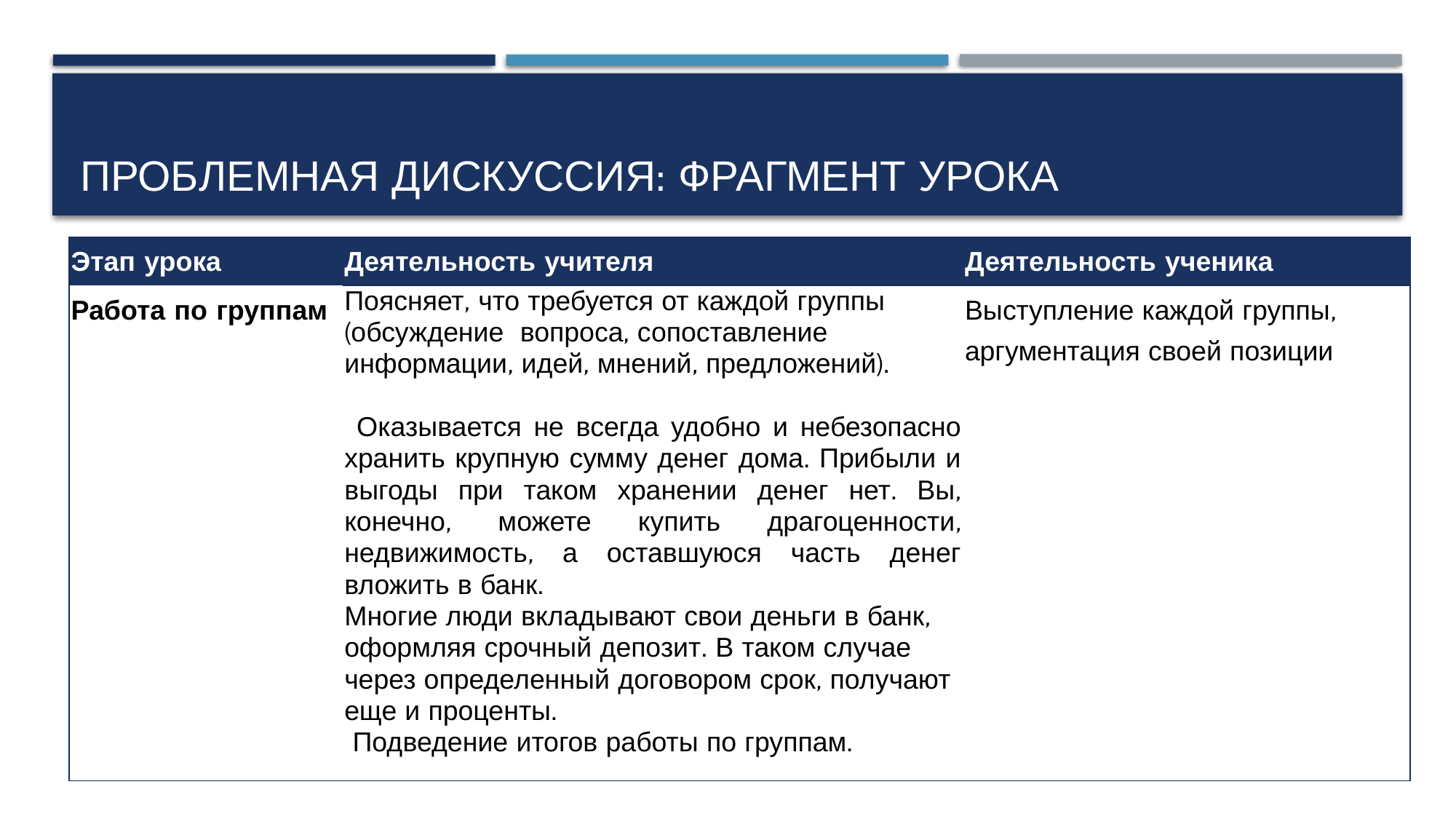

# ПРОБЛЕМНАЯ ДИСКУССИЯ: ФРАГМЕНТ УРОКА
| Этап урока | Деятельность учителя | Деятельность ученика |
| --- | --- | --- |
| Работа по группам | Поясняет, что требуется от каждой группы (обсуждение вопроса, сопоставление информации, идей, мнений, предложений).   Оказывается не всегда удобно и небезопасно хранить крупную сумму денег дома. Прибыли и выгоды при таком хранении денег нет. Вы, конечно, можете купить драгоценности, недвижимость, а оставшуюся часть денег вложить в банк. Многие люди вкладывают свои деньги в банк, оформляя срочный депозит. В таком случае через определенный договором срок, получают еще и проценты.  Подведение итогов работы по группам. | Выступление каждой группы, аргументация своей позиции |